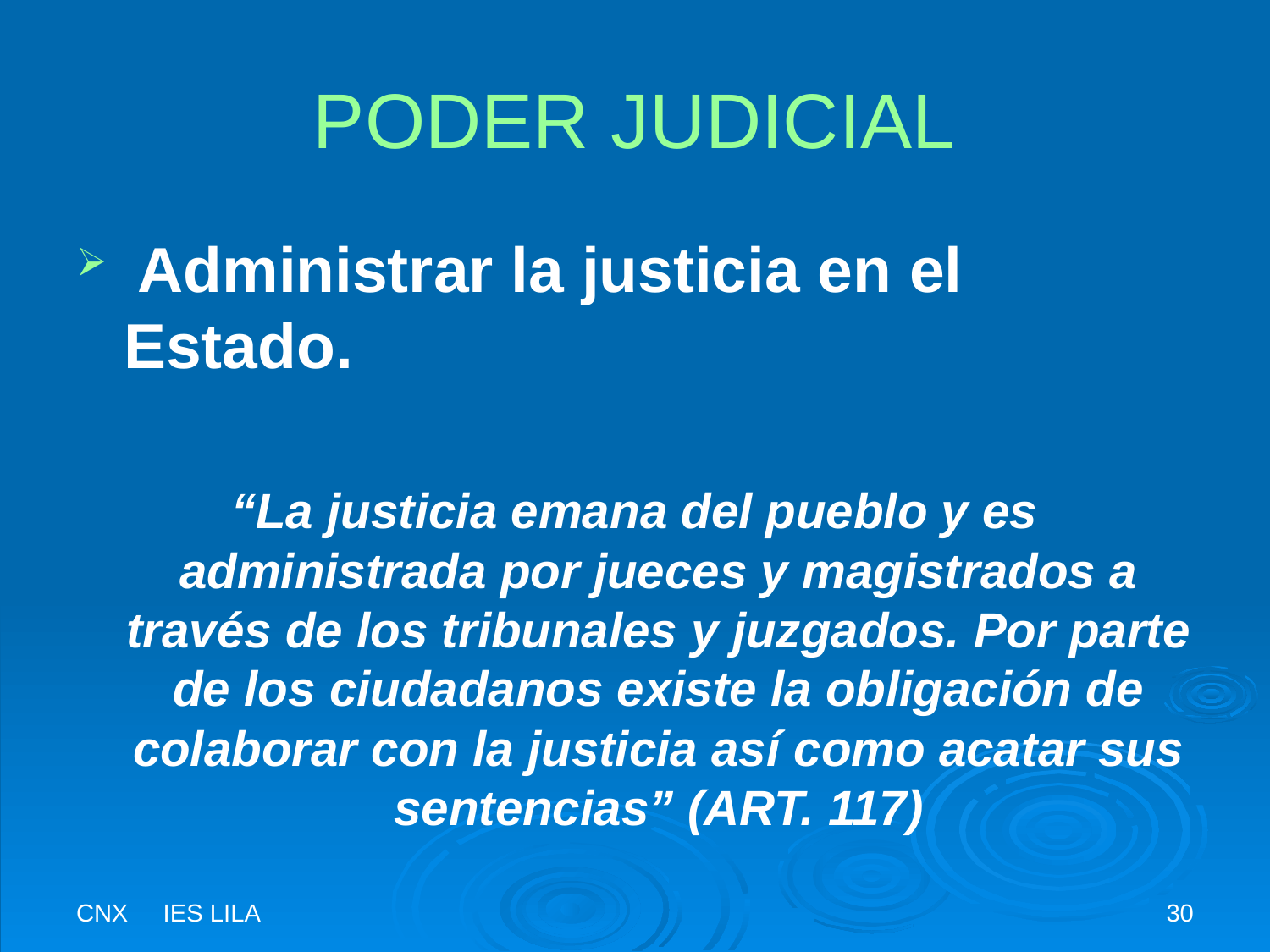

# PODER JUDICIAL
 Administrar la justicia en el Estado.

“La justicia emana del pueblo y es administrada por jueces y magistrados a través de los tribunales y juzgados. Por parte de los ciudadanos existe la obligación de colaborar con la justicia así como acatar sus sentencias” (ART. 117)
CNX     IES LILA
30